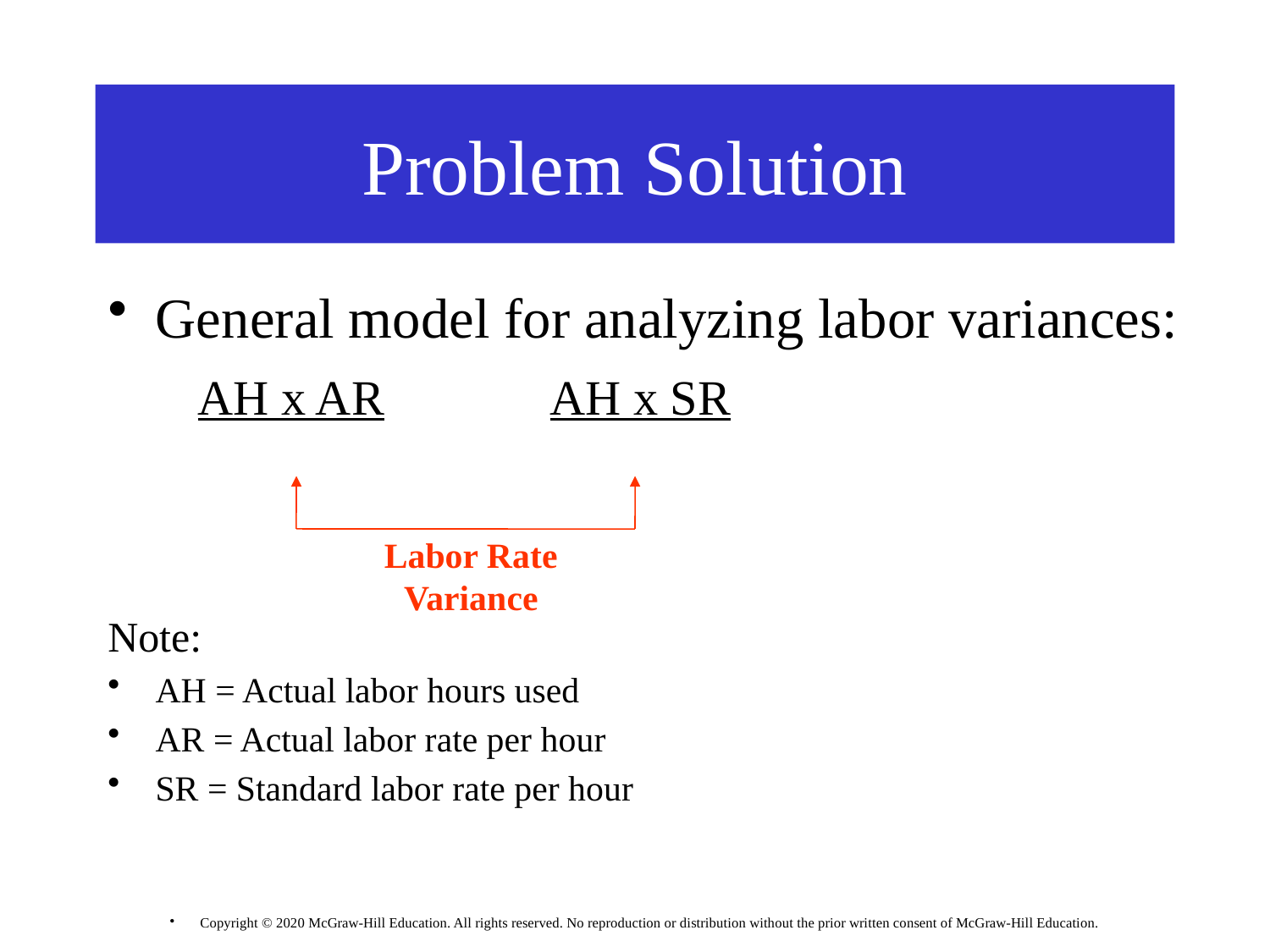

# Problem Solution
General model for analyzing labor variances:
AH x AR
AH x SR

Labor Rate Variance

Note:
AH = Actual labor hours used
AR = Actual labor rate per hour
SR = Standard labor rate per hour